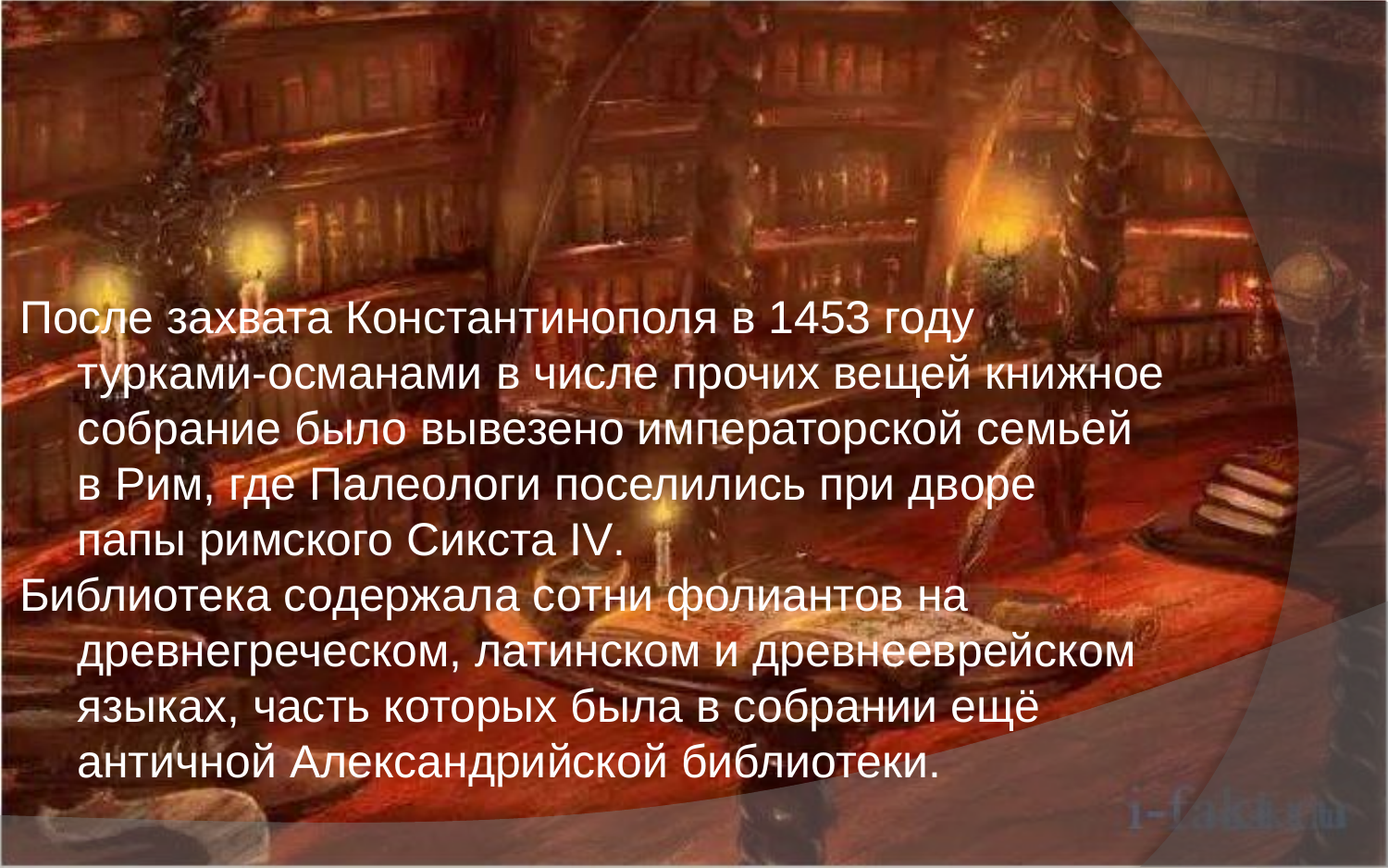

После захвата Константинополя в 1453 году турками-османами в числе прочих вещей книжное собрание было вывезено императорской семьей в Рим, где Палеологи поселились при дворе папы римского Сикста IV.
Библиотека содержала сотни фолиантов на древнегреческом, латинском и древнееврейском языках, часть которых была в собрании ещё античной Александрийской библиотеки.